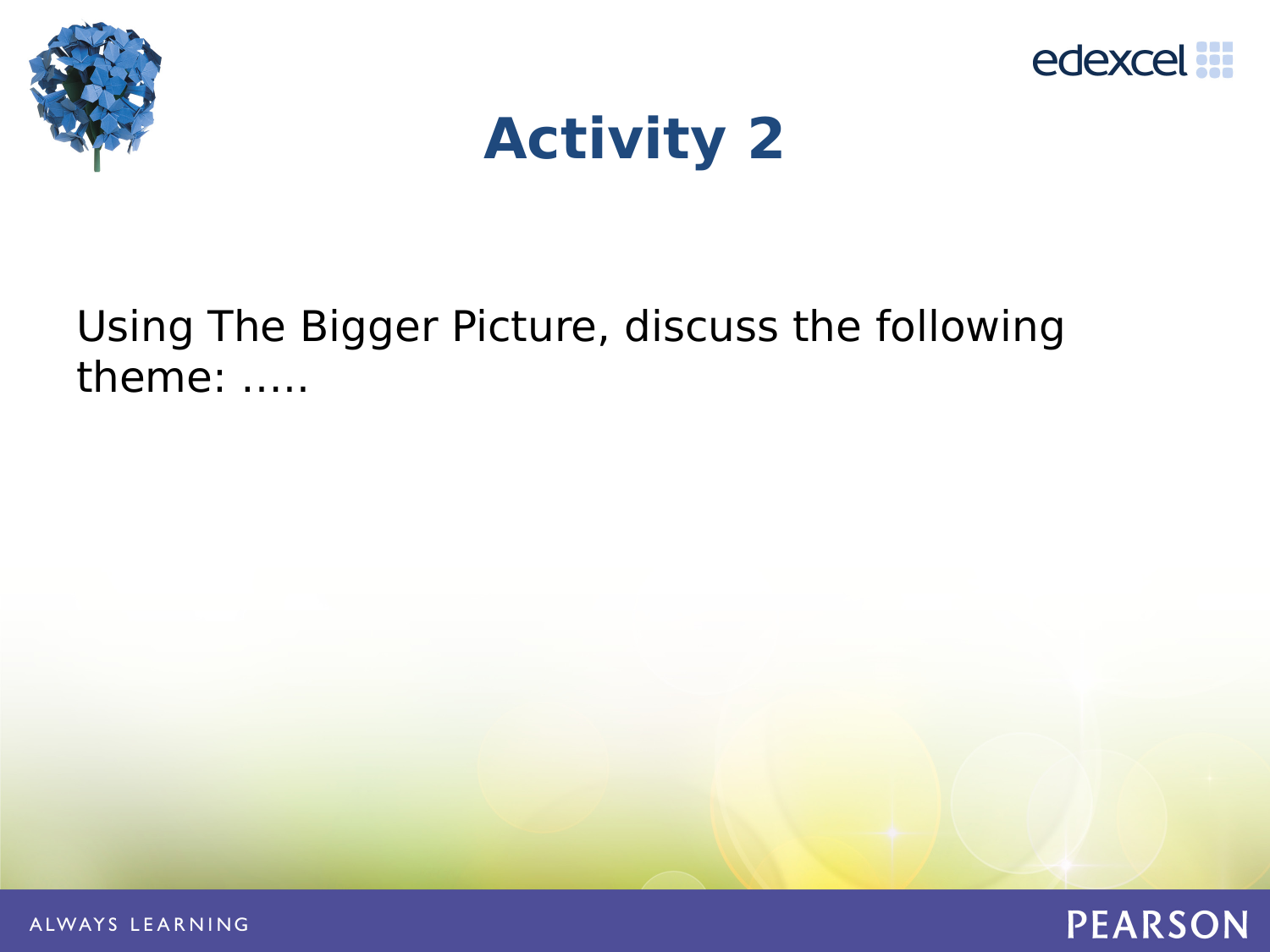

# Activity 2
Using The Bigger Picture, discuss the following theme: …..